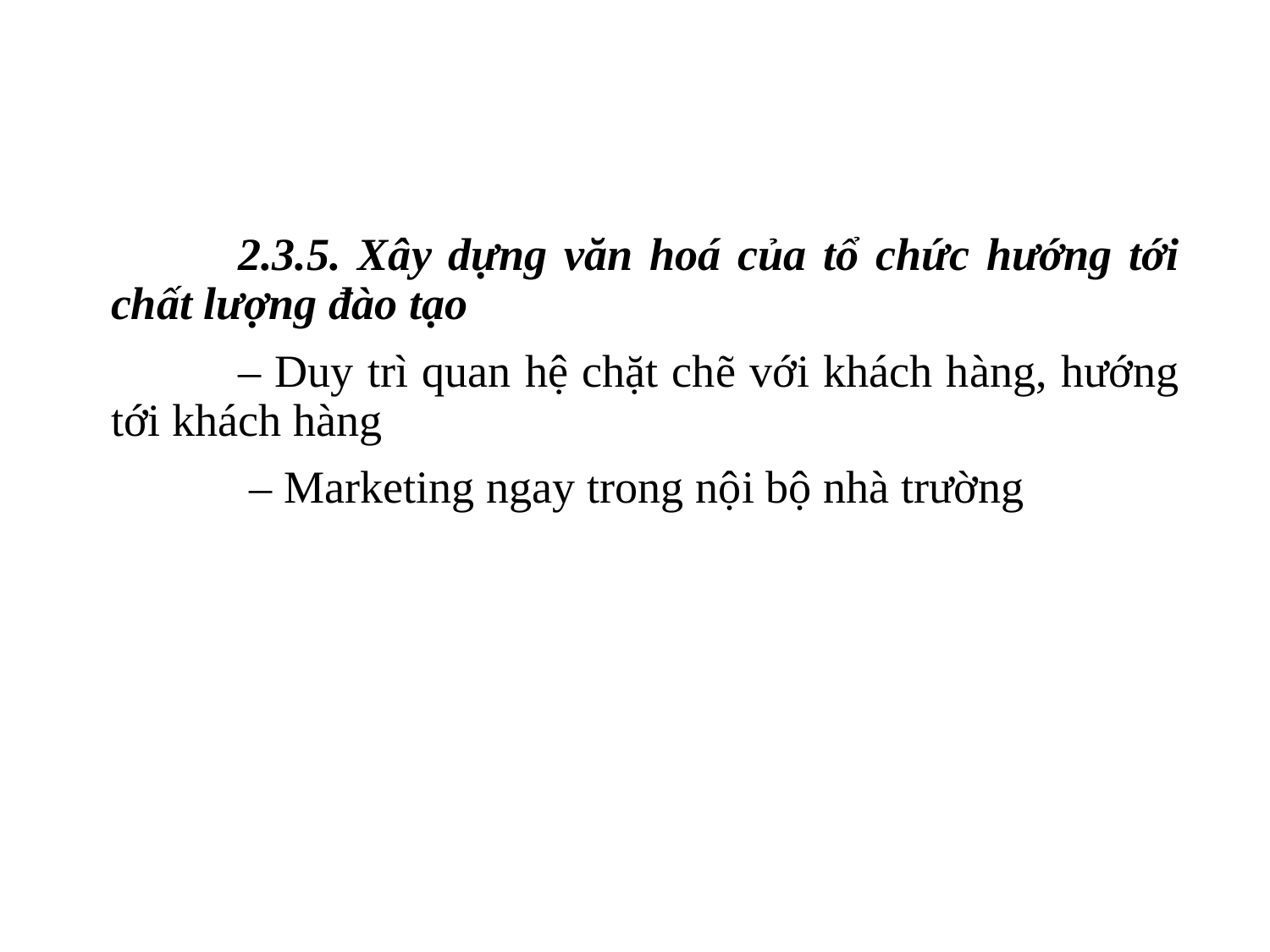

2.3.5. Xây dựng văn hoá của tổ chức hướng tới chất lượng đào tạo
	– Duy trì quan hệ chặt chẽ với khách hàng, hướng tới khách hàng
	 – Marketing ngay trong nội bộ nhà trường